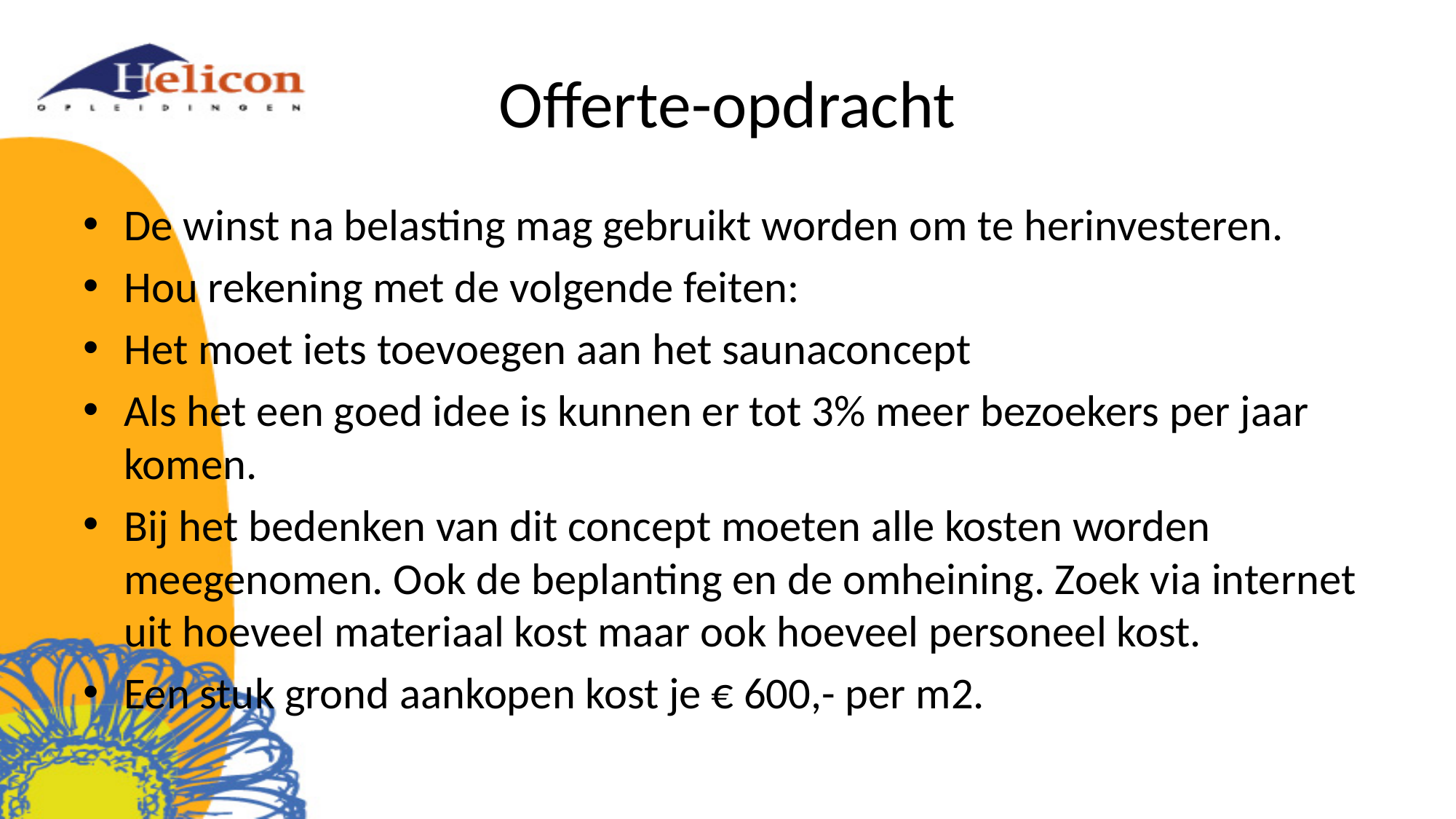

# Offerte-opdracht
De winst na belasting mag gebruikt worden om te herinvesteren.
Hou rekening met de volgende feiten:
Het moet iets toevoegen aan het saunaconcept
Als het een goed idee is kunnen er tot 3% meer bezoekers per jaar komen.
Bij het bedenken van dit concept moeten alle kosten worden meegenomen. Ook de beplanting en de omheining. Zoek via internet uit hoeveel materiaal kost maar ook hoeveel personeel kost.
Een stuk grond aankopen kost je € 600,- per m2.